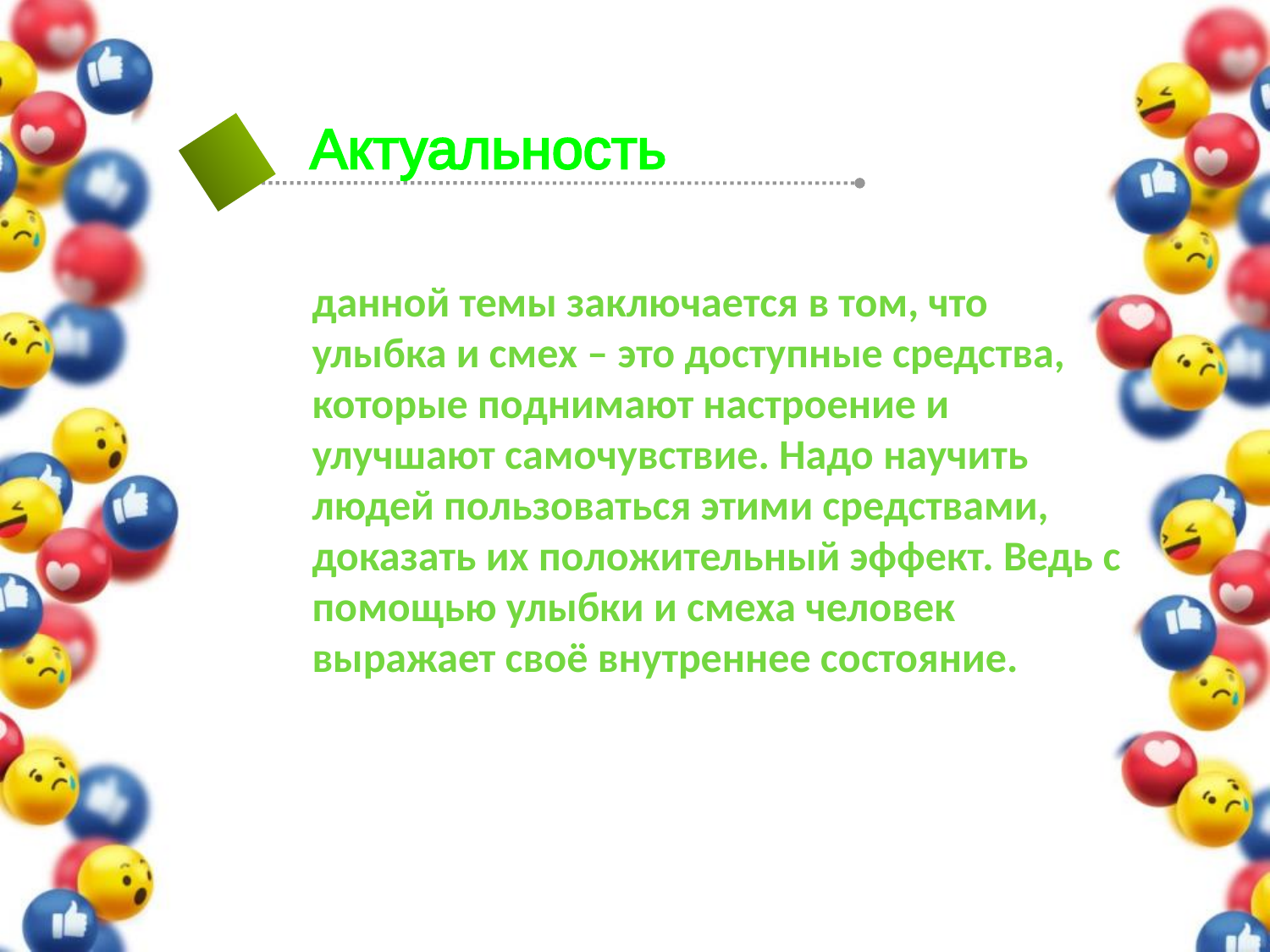

Актуальность

данной темы заключается в том, что улыбка и смех – это доступные средства, которые поднимают настроение и улучшают самочувствие. Надо научить людей пользоваться этими средствами, доказать их положительный эффект. Ведь с помощью улыбки и смеха человек выражает своё внутреннее состояние.